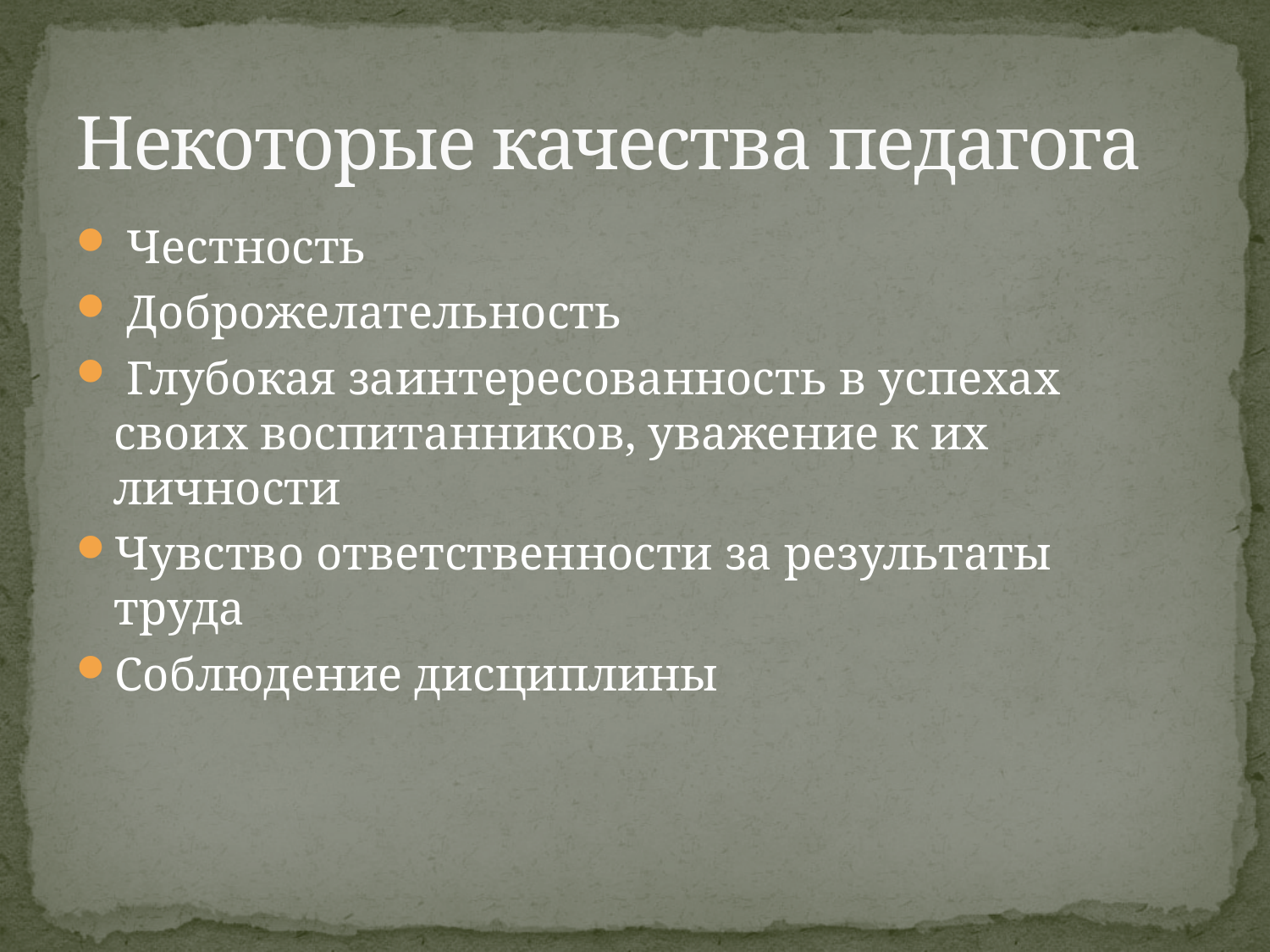

# Некоторые качества педагога
 Честность
 Доброжелательность
 Глубокая заинтересованность в успехах своих воспитанников, уважение к их личности
Чувство ответственности за результаты труда
Соблюдение дисциплины